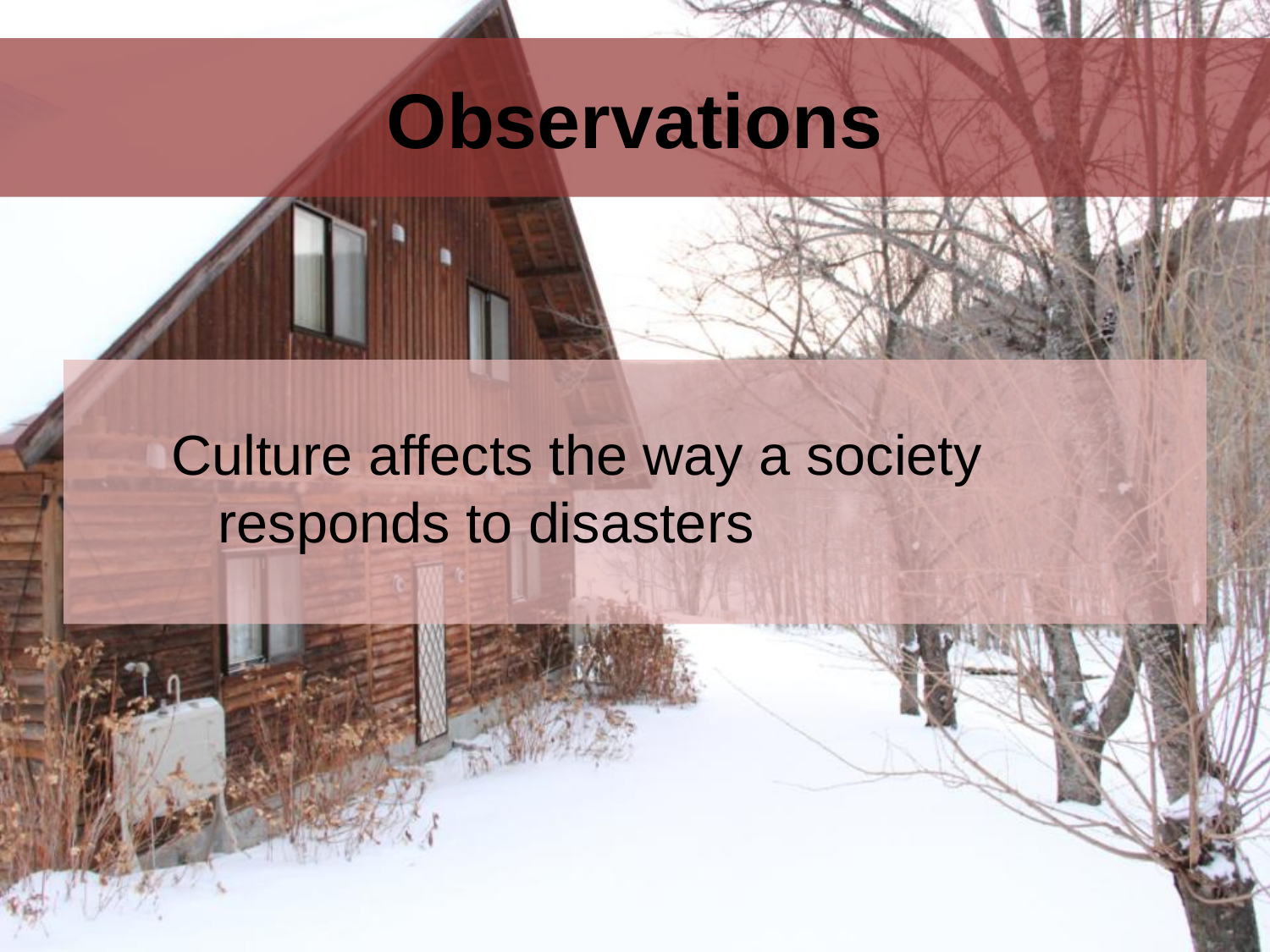

# Observations

Culture affects the way a society                responds to disasters